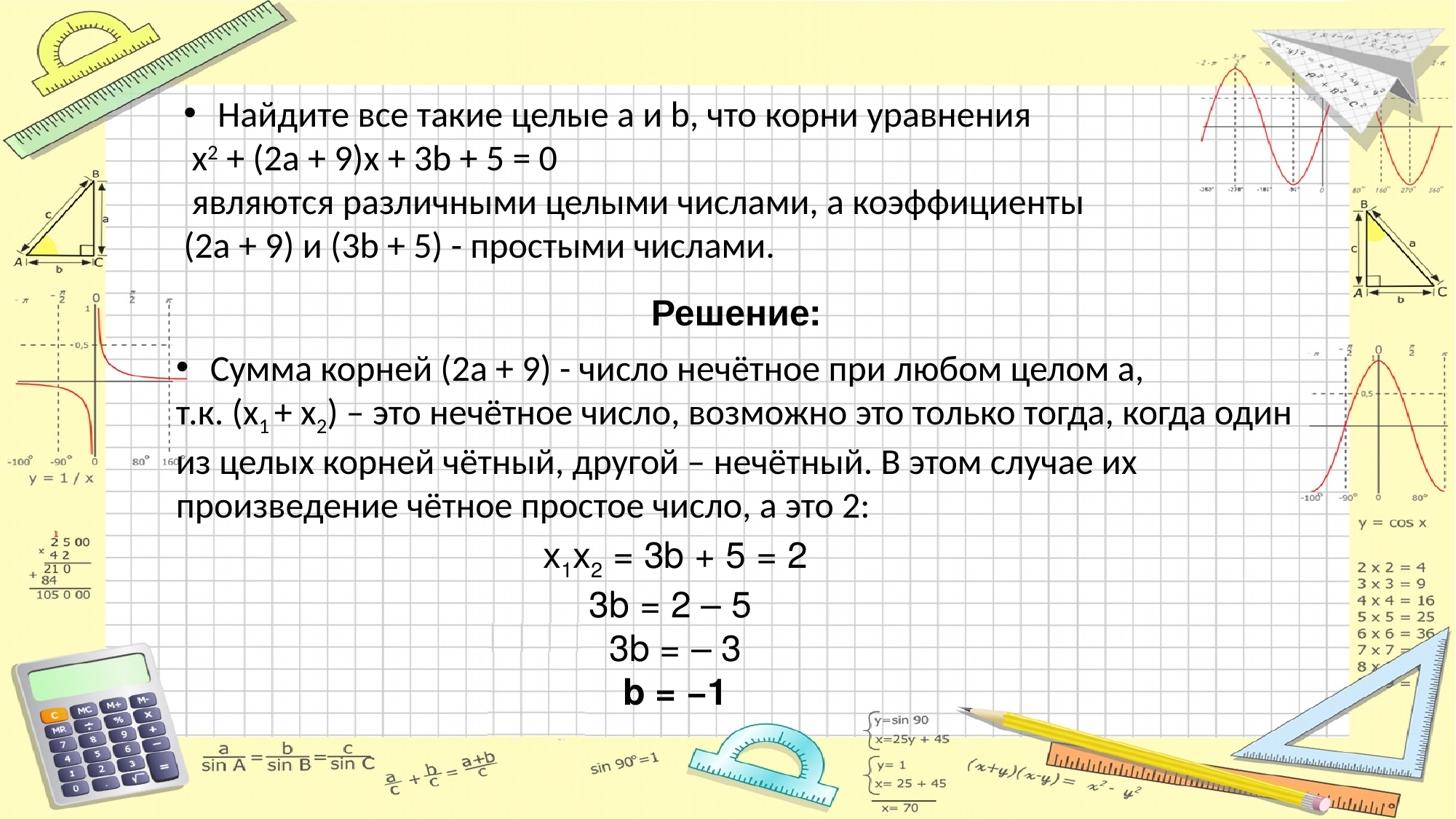

Найдите все такие целые a и b, что корни уравнения
 x2 + (2a + 9)x + 3b + 5 = 0
 являются различными целыми числами, а коэффициенты
(2a + 9) и (3b + 5) - простыми числами.

 Решение:
Сумма корней (2а + 9) - число нечётное при любом целом а,
т.к. (х1 + х2) – это нечётное число, возможно это только тогда, когда один из целых корней чётный, другой – нечётный. В этом случае их произведение чётное простое число, а это 2:
x1x2 = 3b + 5 = 2
3b = 2 – 5
3b = – 3
b = −1